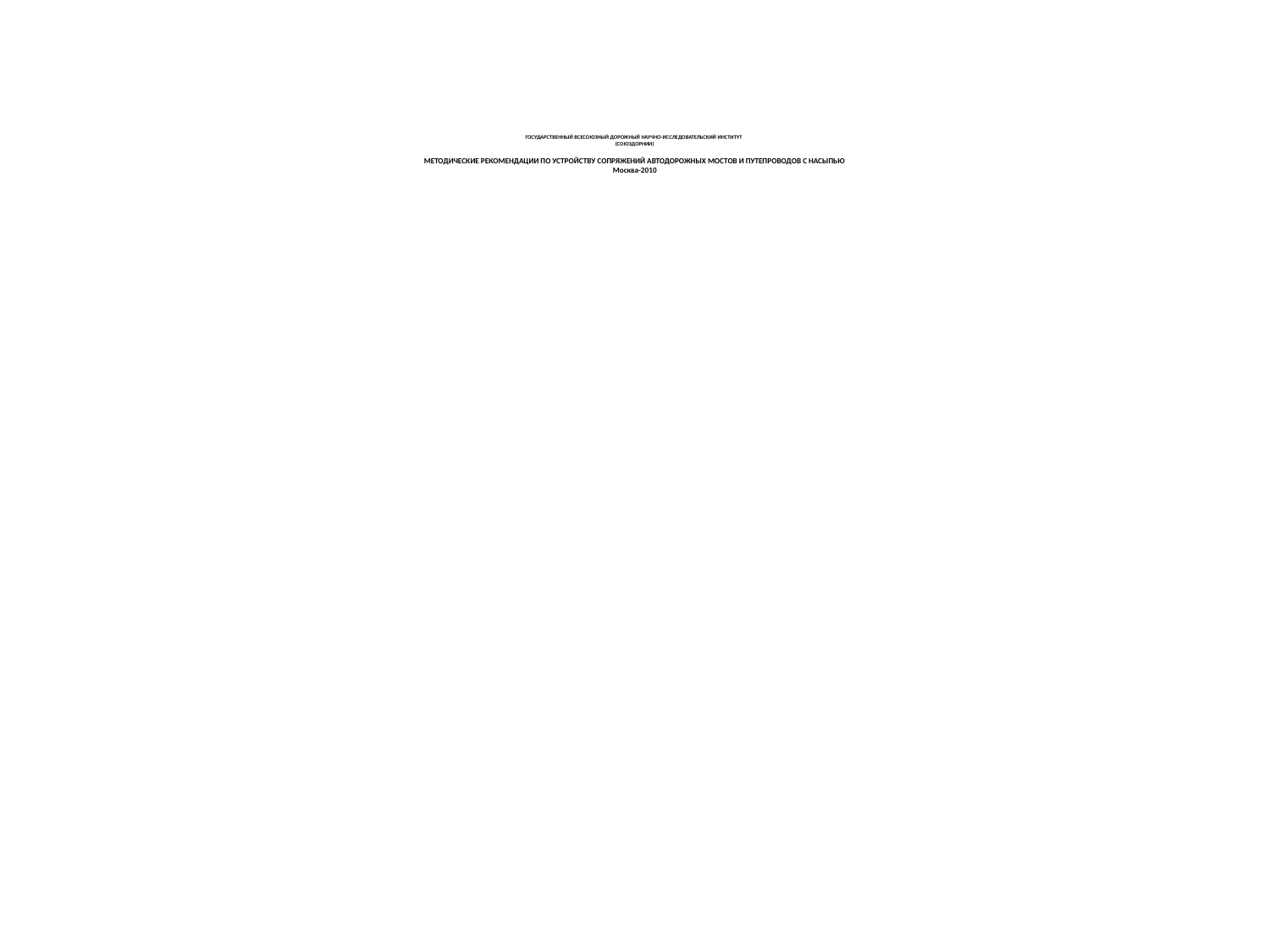

# ГОСУДАРСТВЕННЫЙ ВСЕСОЮЗНЫЙ ДОРОЖНЫЙ НАУЧНО-ИССЛЕДОВАТЕЛЬСКИЙ ИНСТИТУТ  (СОЮЗДОРНИИ) МЕТОДИЧЕСКИЕ РЕКОМЕНДАЦИИ ПО УСТРОЙСТВУ СОПРЯЖЕНИЙ АВТОДОРОЖНЫХ МОСТОВ И ПУТЕПРОВОДОВ С НАСЫПЬЮ Москва-2010